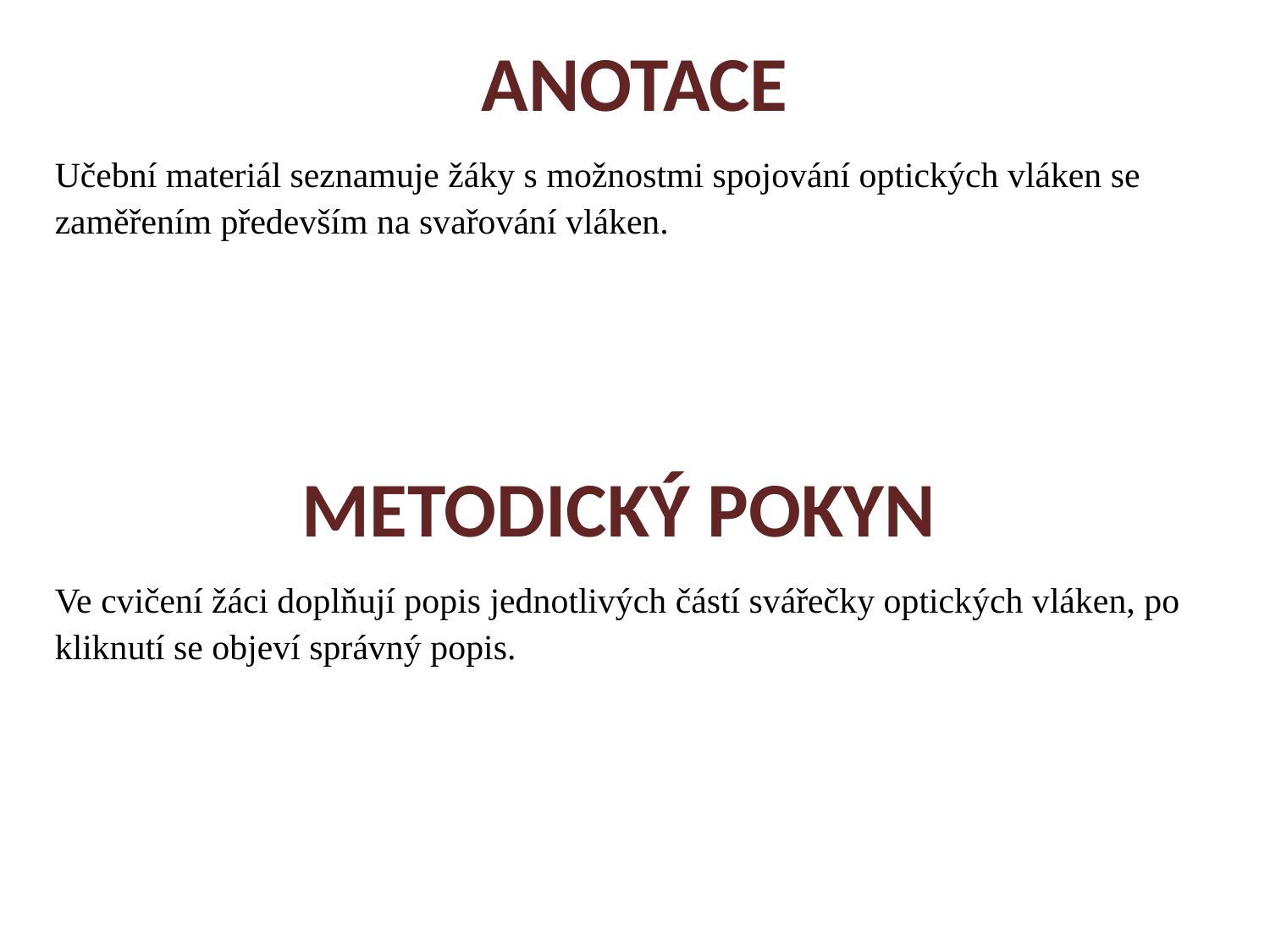

ANOTACE
Učební materiál seznamuje žáky s možnostmi spojování optických vláken se zaměřením především na svařování vláken.
METODICKÝ POKYN
Ve cvičení žáci doplňují popis jednotlivých částí svářečky optických vláken, po kliknutí se objeví správný popis.